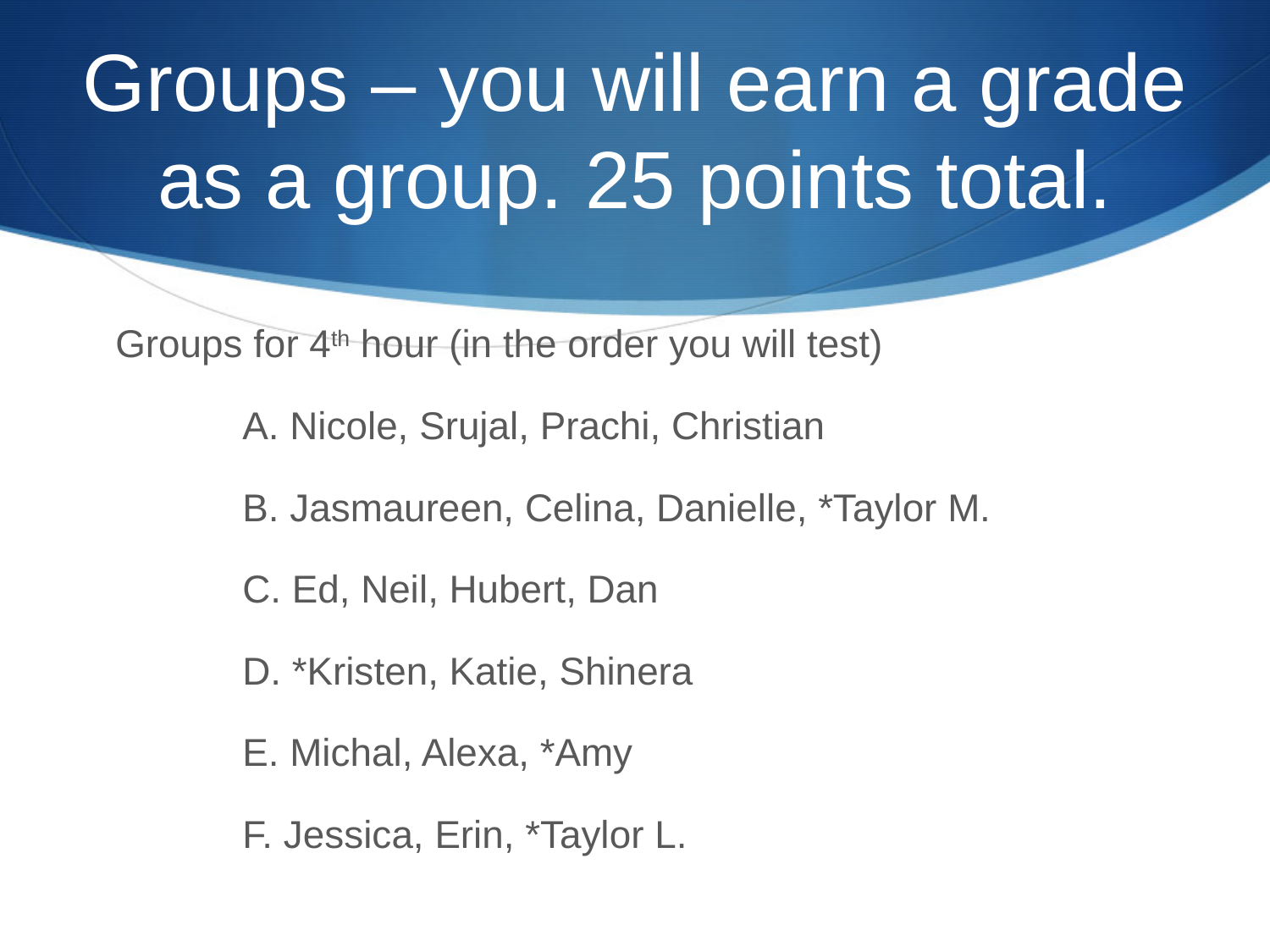

# Groups – you will earn a grade as a group. 25 points total.
Groups for 4th hour (in the order you will test)
	A. Nicole, Srujal, Prachi, Christian
	B. Jasmaureen, Celina, Danielle, *Taylor M.
	C. Ed, Neil, Hubert, Dan
	D. *Kristen, Katie, Shinera
	E. Michal, Alexa, *Amy
	F. Jessica, Erin, *Taylor L.